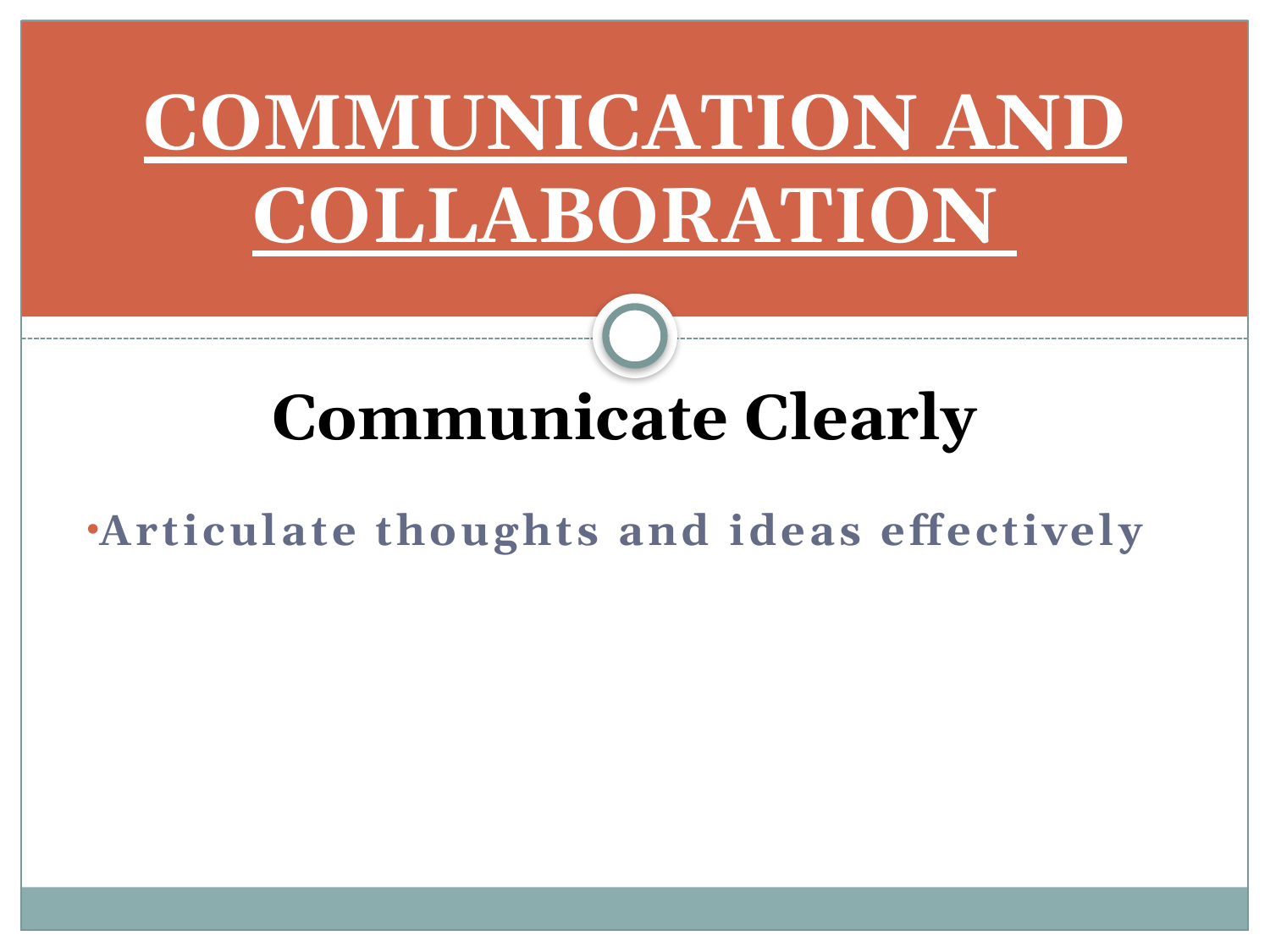

# COMMUNICATION AND COLLABORATION
Communicate Clearly
Articulate thoughts and ideas effectively